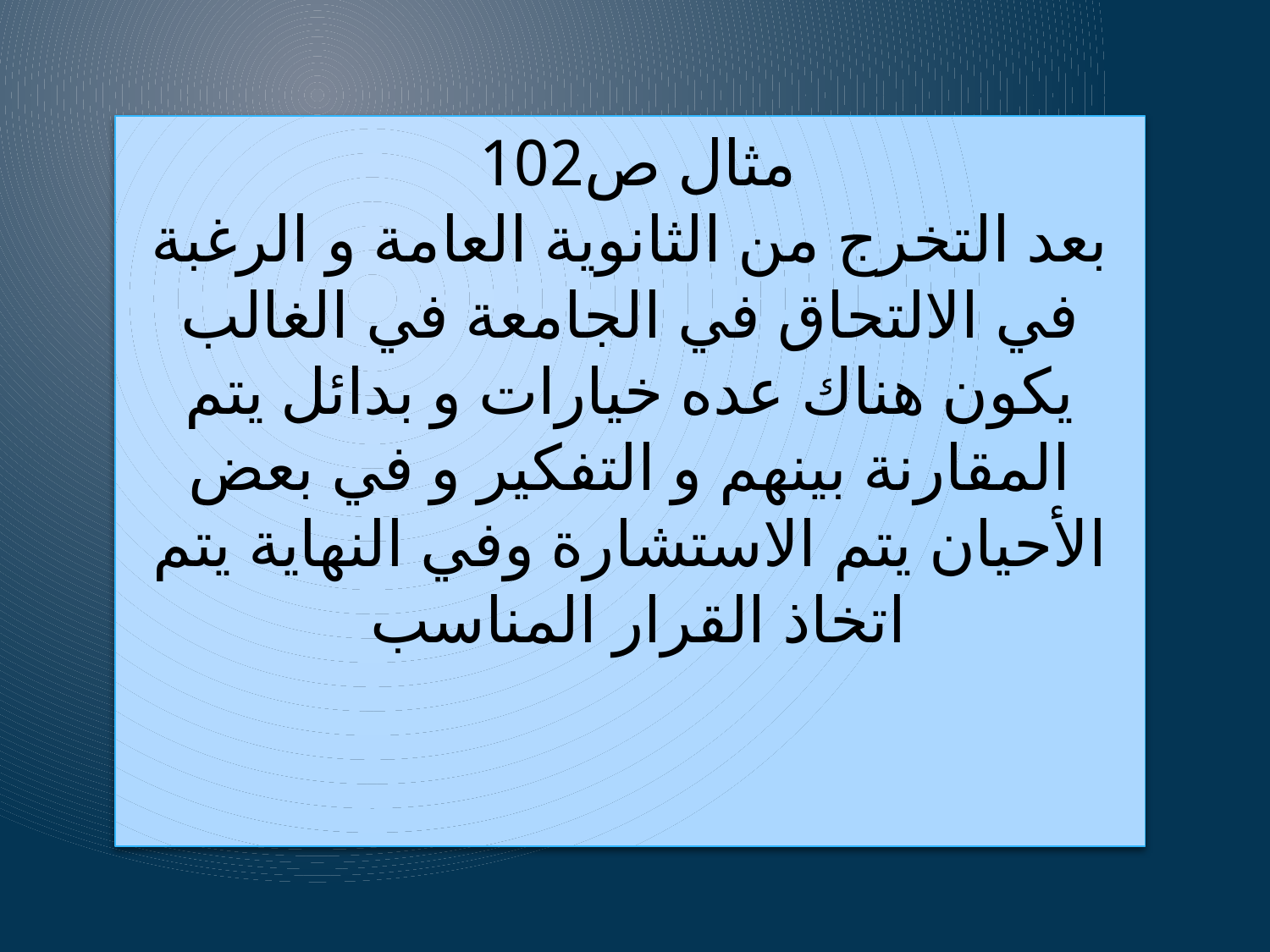

# مثال ص102 بعد التخرج من الثانوية العامة و الرغبة في الالتحاق في الجامعة في الغالب يكون هناك عده خيارات و بدائل يتم المقارنة بينهم و التفكير و في بعض الأحيان يتم الاستشارة وفي النهاية يتم اتخاذ القرار المناسب